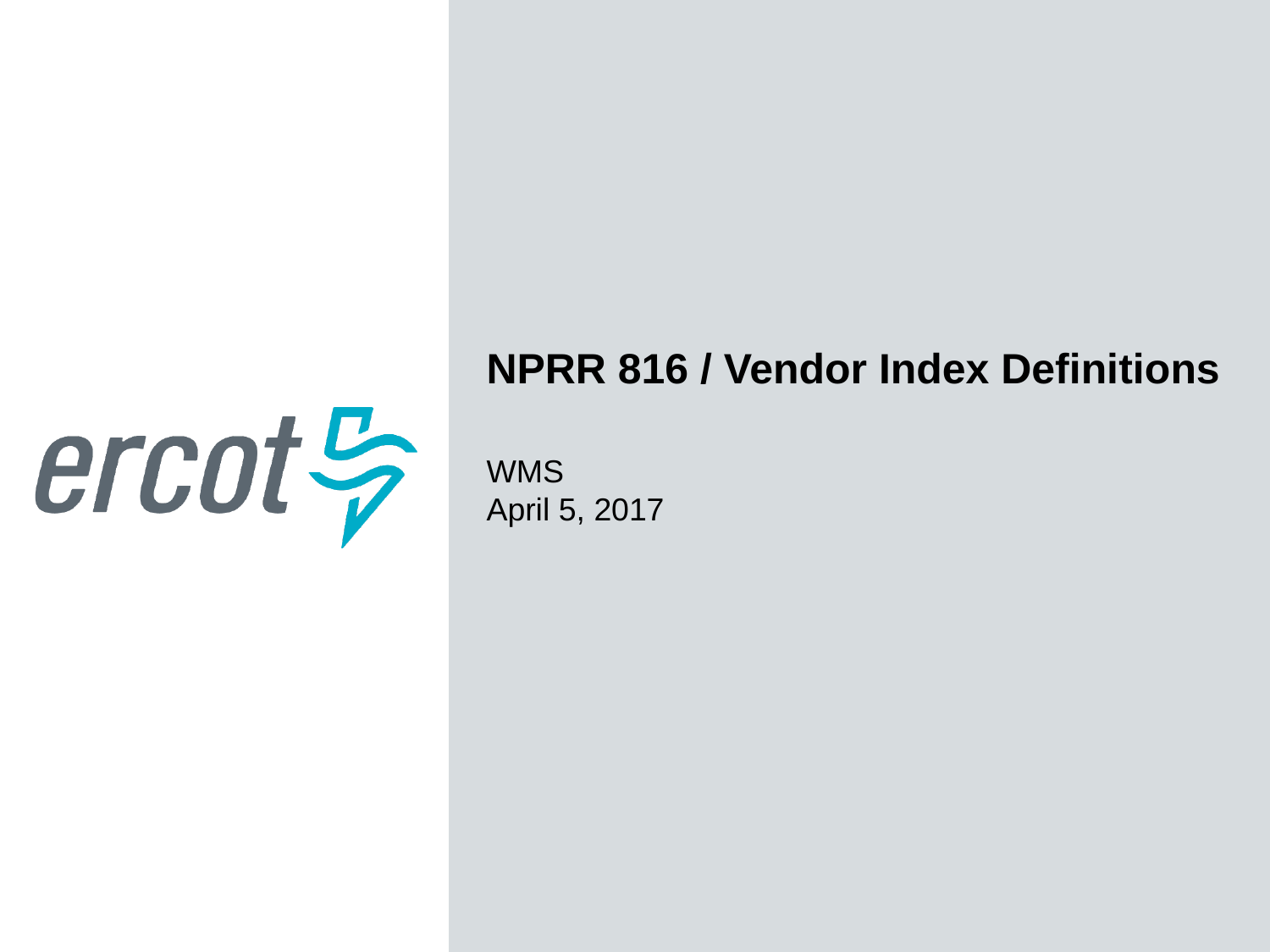

NPRR 816 / Vendor Index Definitions

WMS
April 5, 2017